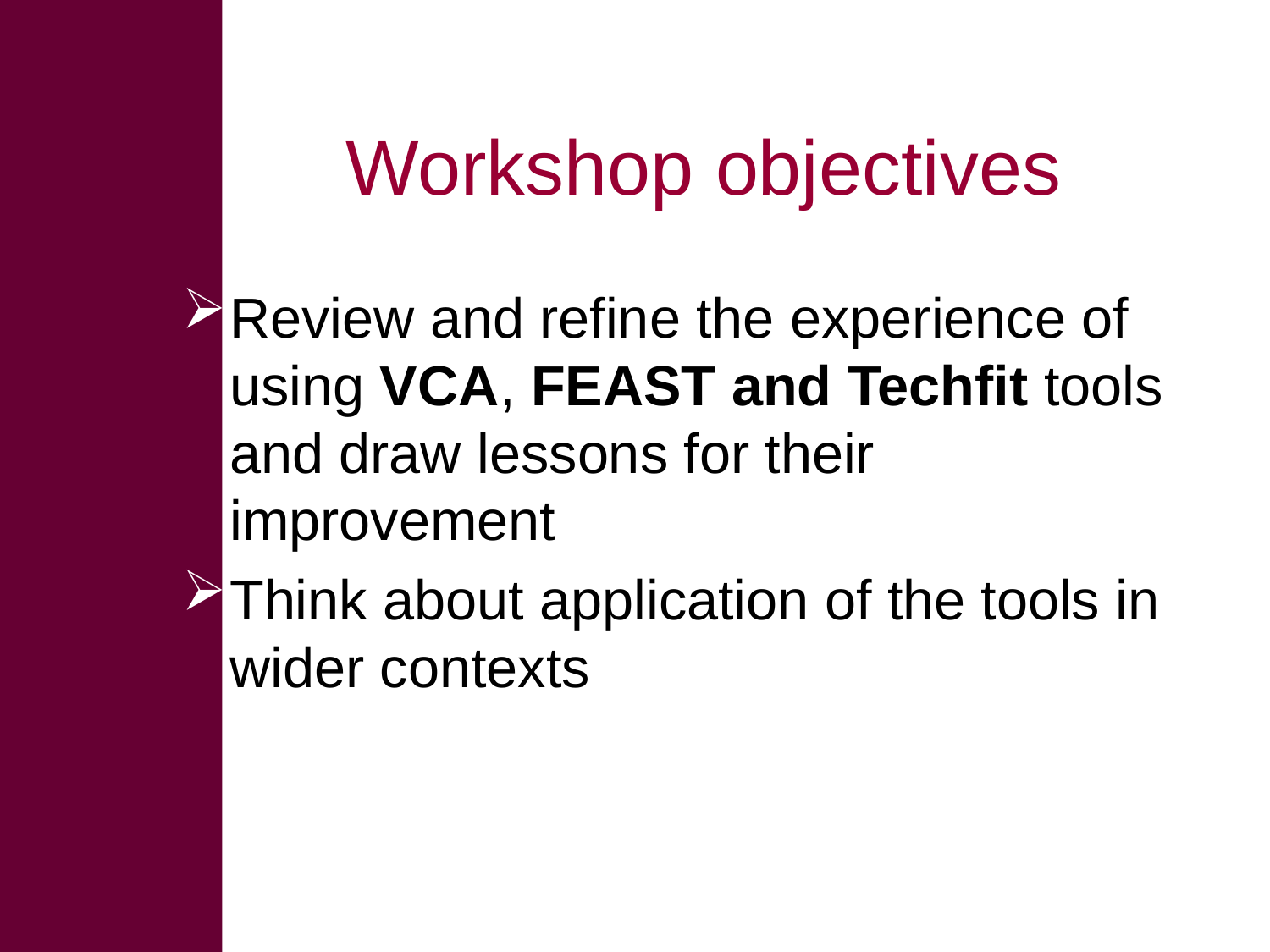

# Workshop objectives
Review and refine the experience of using VCA, FEAST and Techfit tools and draw lessons for their improvement
Think about application of the tools in wider contexts